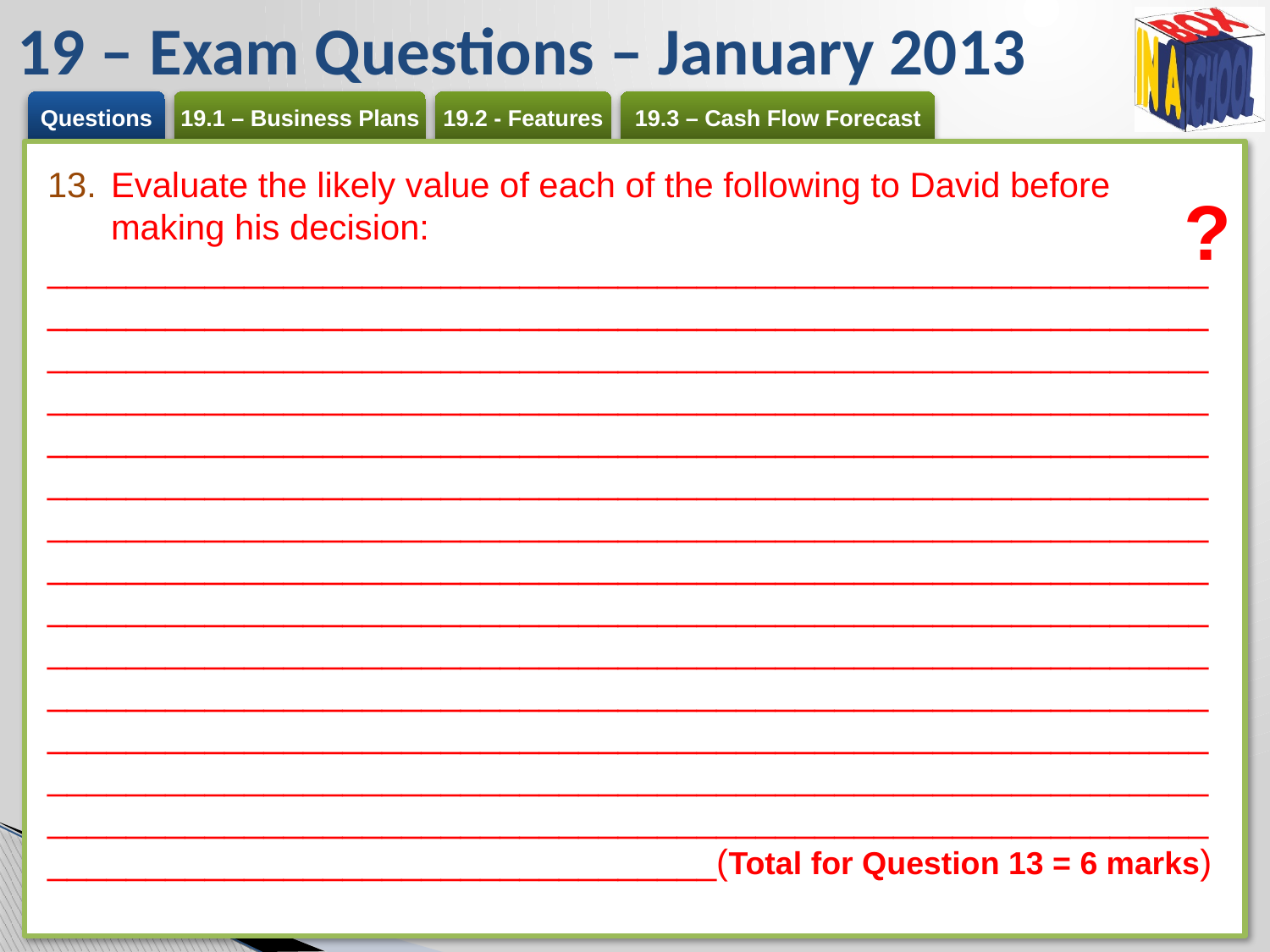

# 19 – Exam Questions – January 2013
Evaluate the likely value of each of the following to David before making his decision:
____________________________________________________________________________________________________________________________________________________________________________________________________________________________________________________________________________________________________________________________________________________________________________________________________________________________________________________________________________________________________________________________________________________________________________________________________________________________________________________________________________________________________________________________________________________________________________________________________________________________________________________________________________________________(Total for Question 13 = 6 marks)
?